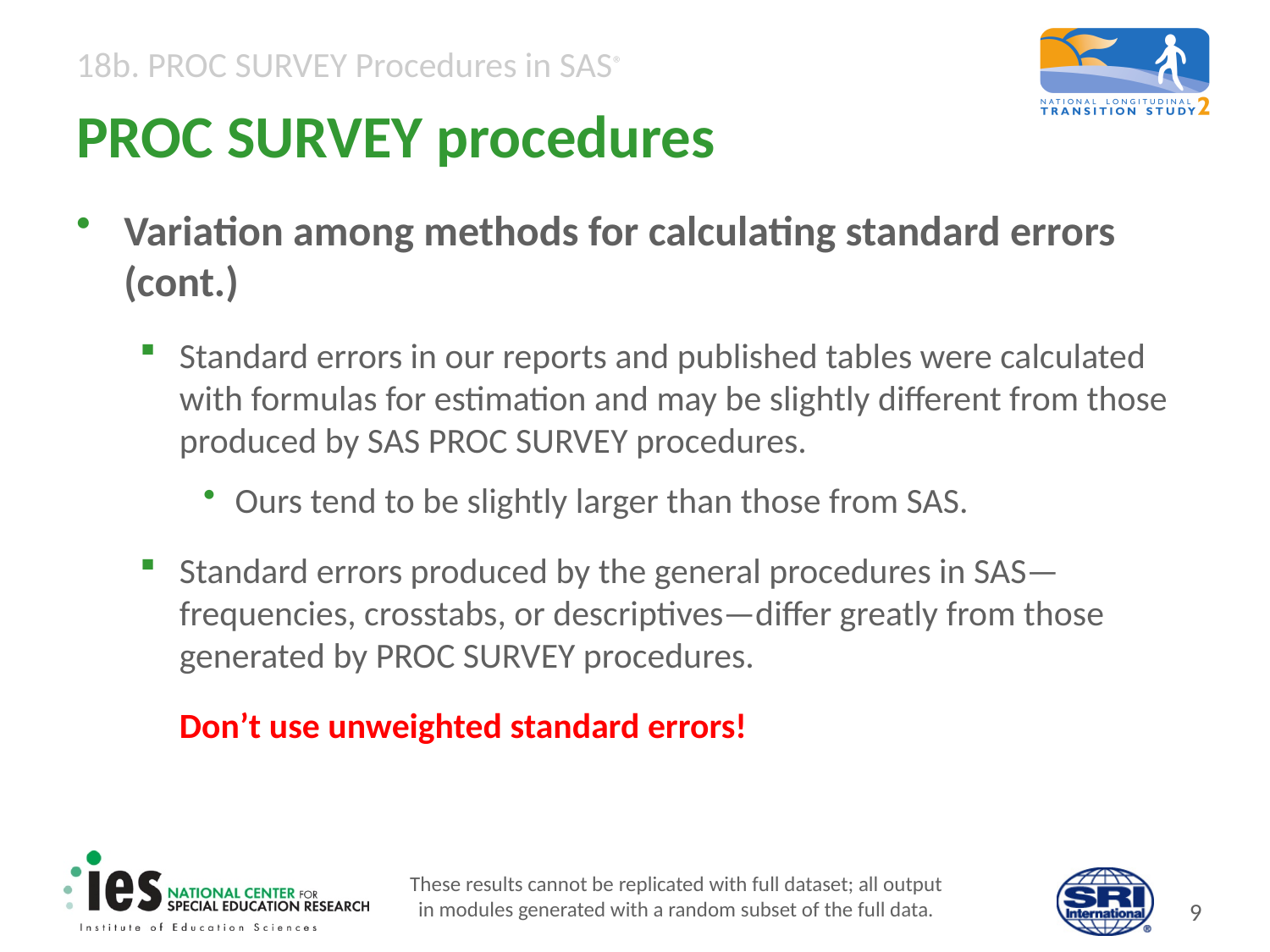

# PROC SURVEY procedures
Variation among methods for calculating standard errors (cont.)
Standard errors in our reports and published tables were calculated with formulas for estimation and may be slightly different from those produced by SAS PROC SURVEY procedures.
Ours tend to be slightly larger than those from SAS.
Standard errors produced by the general procedures in SAS—frequencies, crosstabs, or descriptives—differ greatly from those generated by PROC SURVEY procedures.
	Don’t use unweighted standard errors!
These results cannot be replicated with full dataset; all output
in modules generated with a random subset of the full data.
9